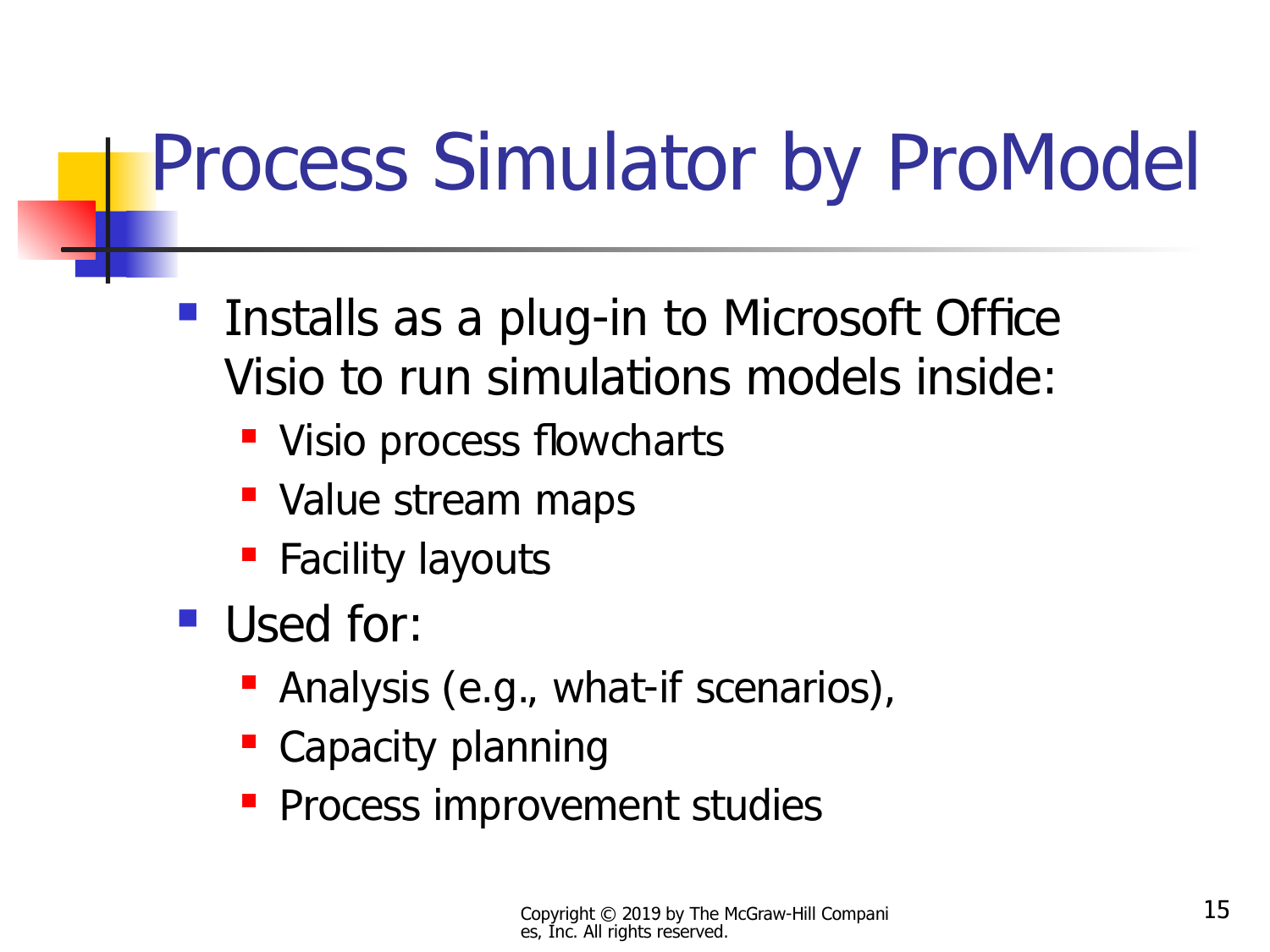

# Process Simulator by ProModel
Installs as a plug-in to Microsoft Office Visio to run simulations models inside:
Visio process flowcharts
Value stream maps
Facility layouts
Used for:
Analysis (e.g., what-if scenarios),
Capacity planning
Process improvement studies

Copyright © 2019 by The McGraw-Hill Companies, Inc. All rights reserved.
15